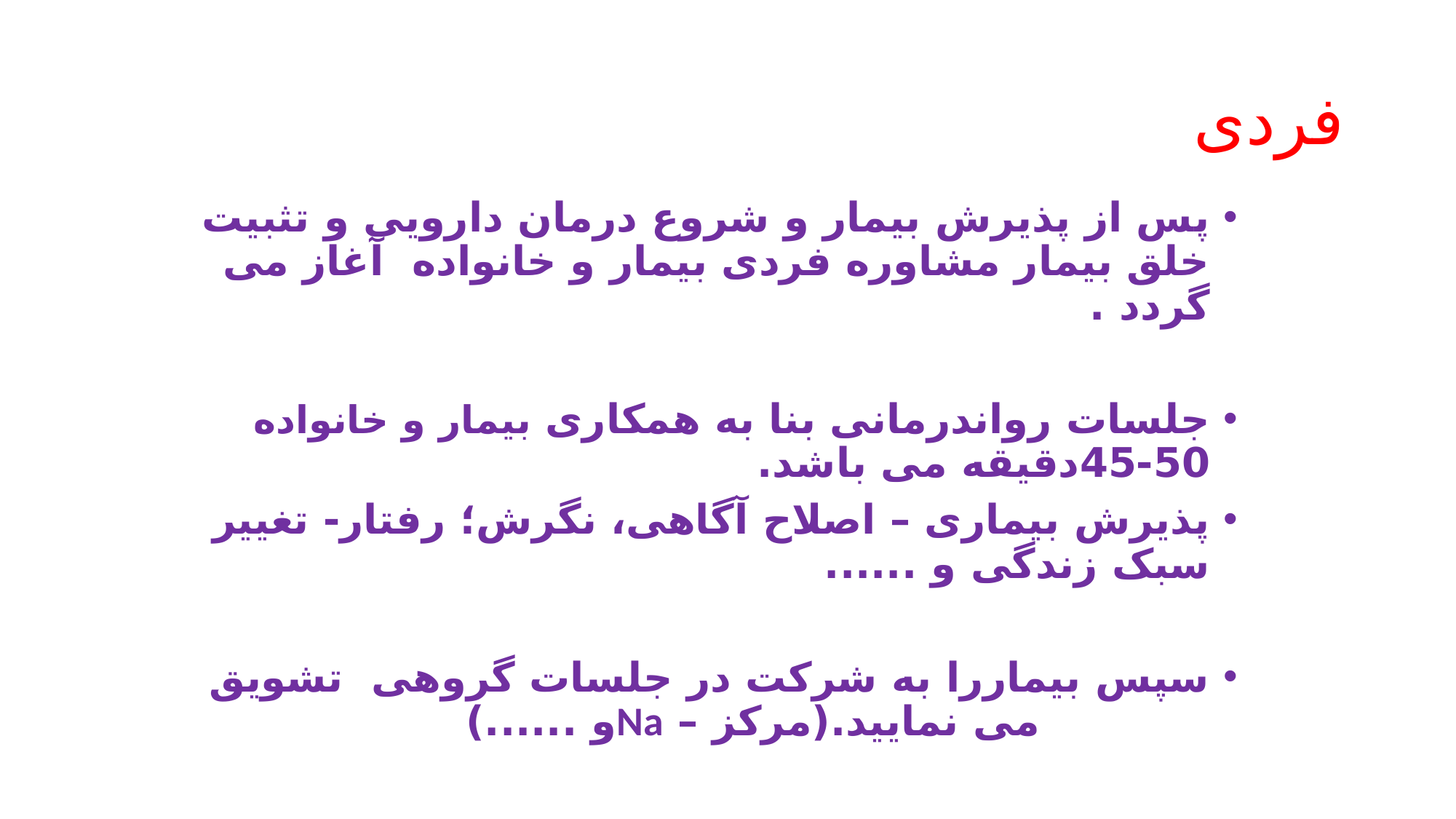

# فردی
پس از پذیرش بیمار و شروع درمان دارویی و تثبیت خلق بیمار مشاوره فردی بیمار و خانواده  آغاز می گردد .

جلسات رواندرمانی بنا به همکاری بیمار و خانواده  50-45دقیقه می باشد.
پذیرش بیماری – اصلاح آگاهی، نگرش؛ رفتار- تغییر سبک زندگی و ......

سپس بیماررا به شرکت در جلسات گروهی  تشویق              می نمایید.(مرکز – Naو ......)